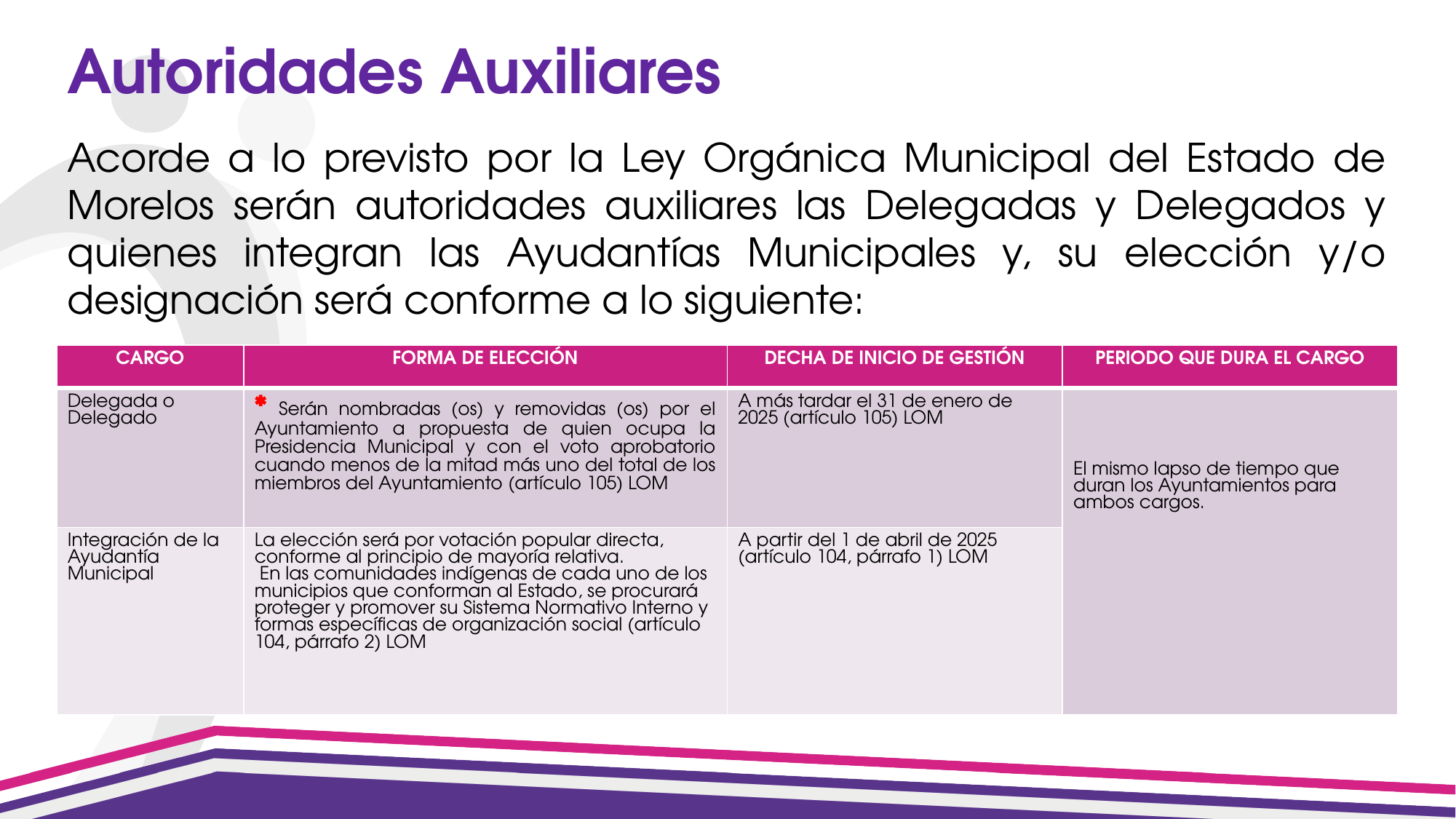

Autoridades Auxiliares
Acorde a lo previsto por la Ley Orgánica Municipal del Estado de Morelos serán autoridades auxiliares las Delegadas y Delegados y quienes integran las Ayudantías Municipales y, su elección y/o designación será conforme a lo siguiente:
| CARGO | FORMA DE ELECCIÓN | DECHA DE INICIO DE GESTIÓN | PERIODO QUE DURA EL CARGO |
| --- | --- | --- | --- |
| Delegada o Delegado | \* Serán nombradas (os) y removidas (os) por el Ayuntamiento a propuesta de quien ocupa la Presidencia Municipal y con el voto aprobatorio cuando menos de la mitad más uno del total de los miembros del Ayuntamiento (artículo 105) LOM | A más tardar el 31 de enero de 2025 (artículo 105) LOM | El mismo lapso de tiempo que duran los Ayuntamientos para ambos cargos. |
| Integración de la Ayudantía Municipal | La elección será por votación popular directa, conforme al principio de mayoría relativa.  En las comunidades indígenas de cada uno de los municipios que conforman al Estado, se procurará proteger y promover su Sistema Normativo Interno y formas específicas de organización social (artículo 104, párrafo 2) LOM | A partir del 1 de abril de 2025 (artículo 104, párrafo 1) LOM |  |